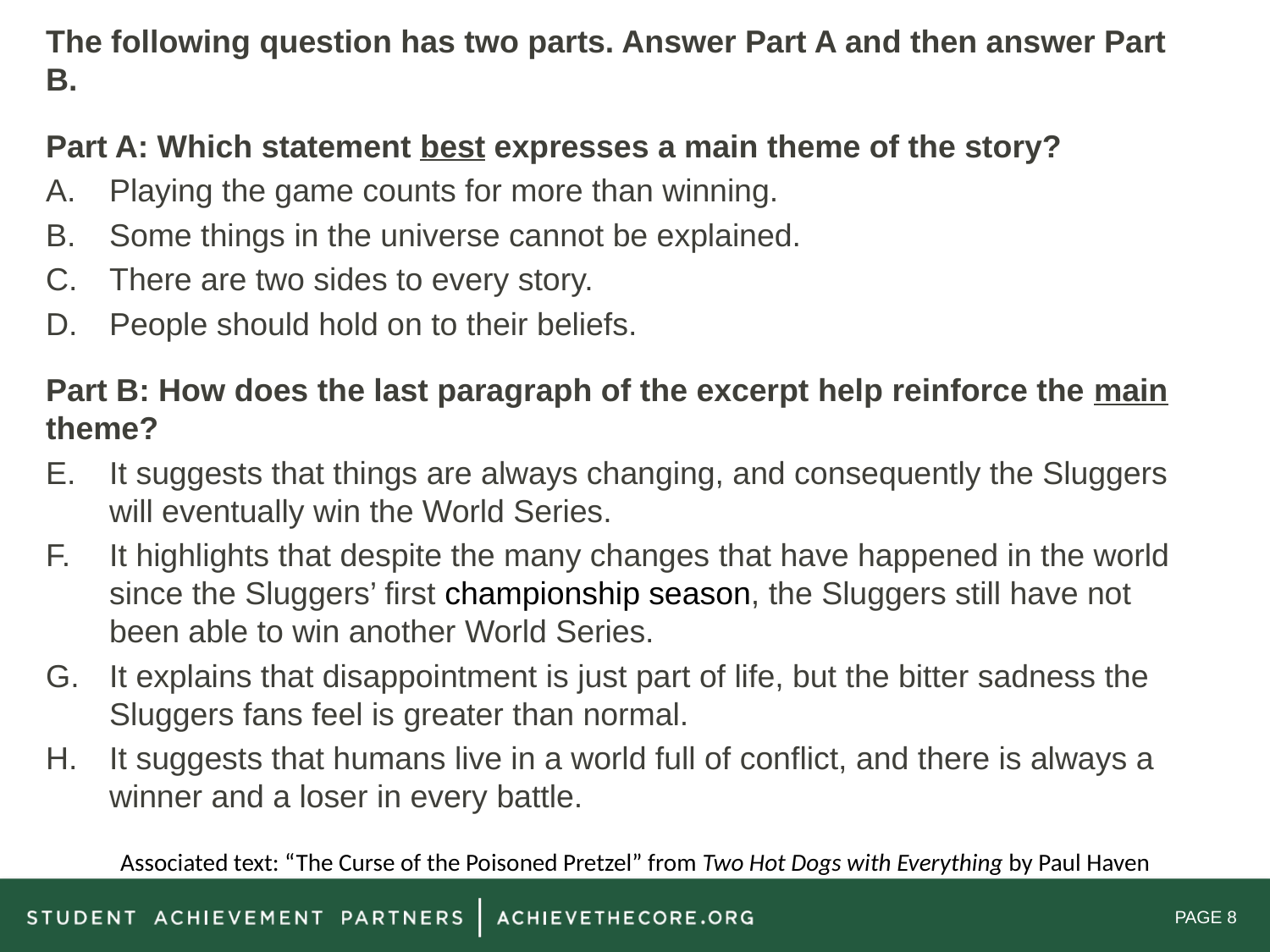

The following question has two parts. Answer Part A and then answer Part B.

Part A: Which statement best expresses a main theme of the story?
Playing the game counts for more than winning.
Some things in the universe cannot be explained.
There are two sides to every story.
People should hold on to their beliefs.

Part B: How does the last paragraph of the excerpt help reinforce the main theme?
It suggests that things are always changing, and consequently the Sluggers will eventually win the World Series.
It highlights that despite the many changes that have happened in the world since the Sluggers’ first championship season, the Sluggers still have not been able to win another World Series.
It explains that disappointment is just part of life, but the bitter sadness the Sluggers fans feel is greater than normal.
It suggests that humans live in a world full of conflict, and there is always a winner and a loser in every battle.

Associated text: “The Curse of the Poisoned Pretzel” from Two Hot Dogs with Everything by Paul Haven